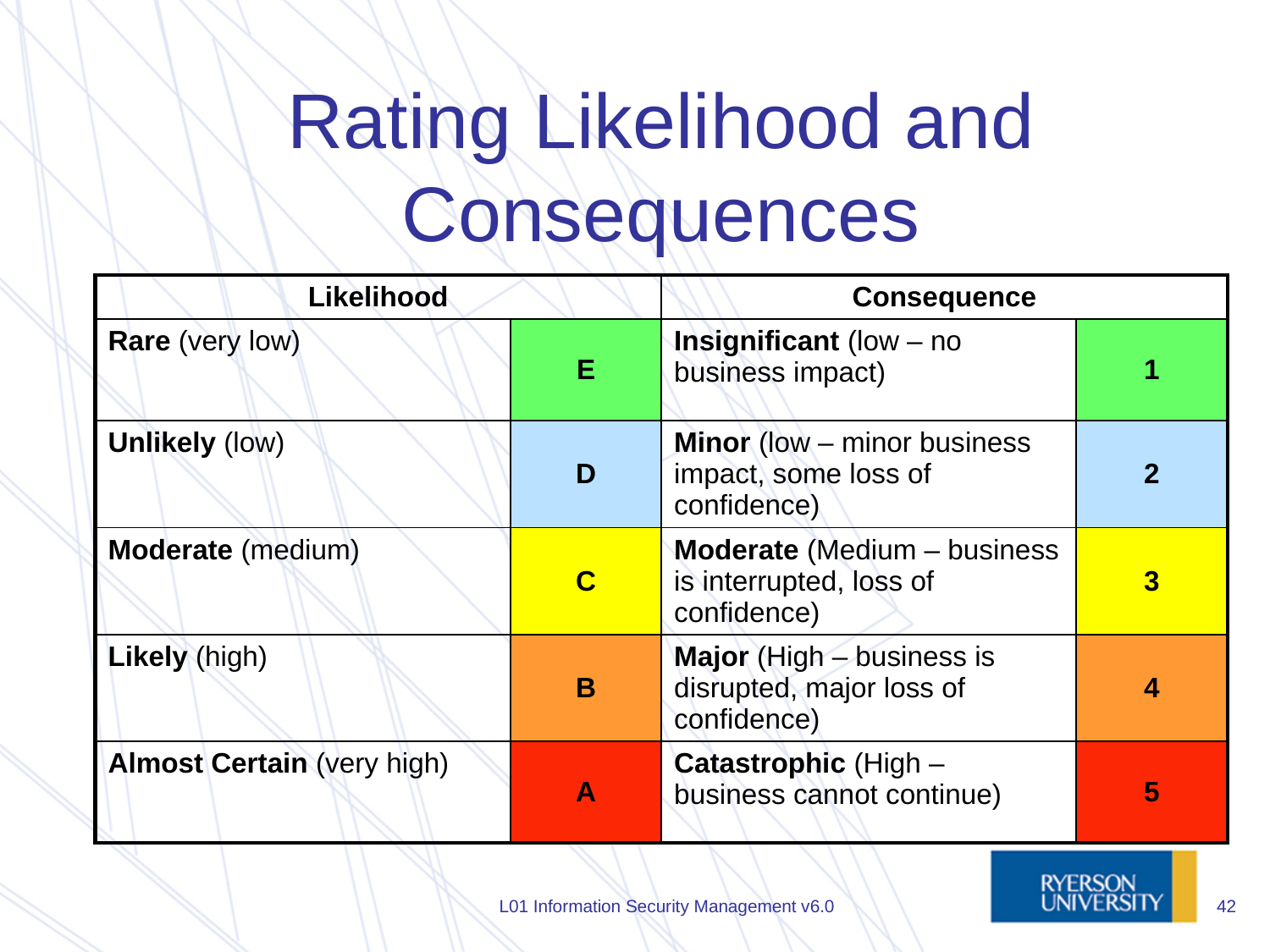

# Rating Likelihood and Consequences
| Likelihood |  | Consequence |  |
| --- | --- | --- | --- |
| Rare (very low) | E | Insignificant (low – no business impact) | 1 |
| Unlikely (low) | D | Minor (low – minor business impact, some loss of confidence) | 2 |
| Moderate (medium) | C | Moderate (Medium – business is interrupted, loss of confidence) | 3 |
| Likely (high) | B | Major (High – business is disrupted, major loss of confidence) | 4 |
| Almost Certain (very high) | A | Catastrophic (High – business cannot continue) | 5 |
L01 Information Security Management v6.0
42